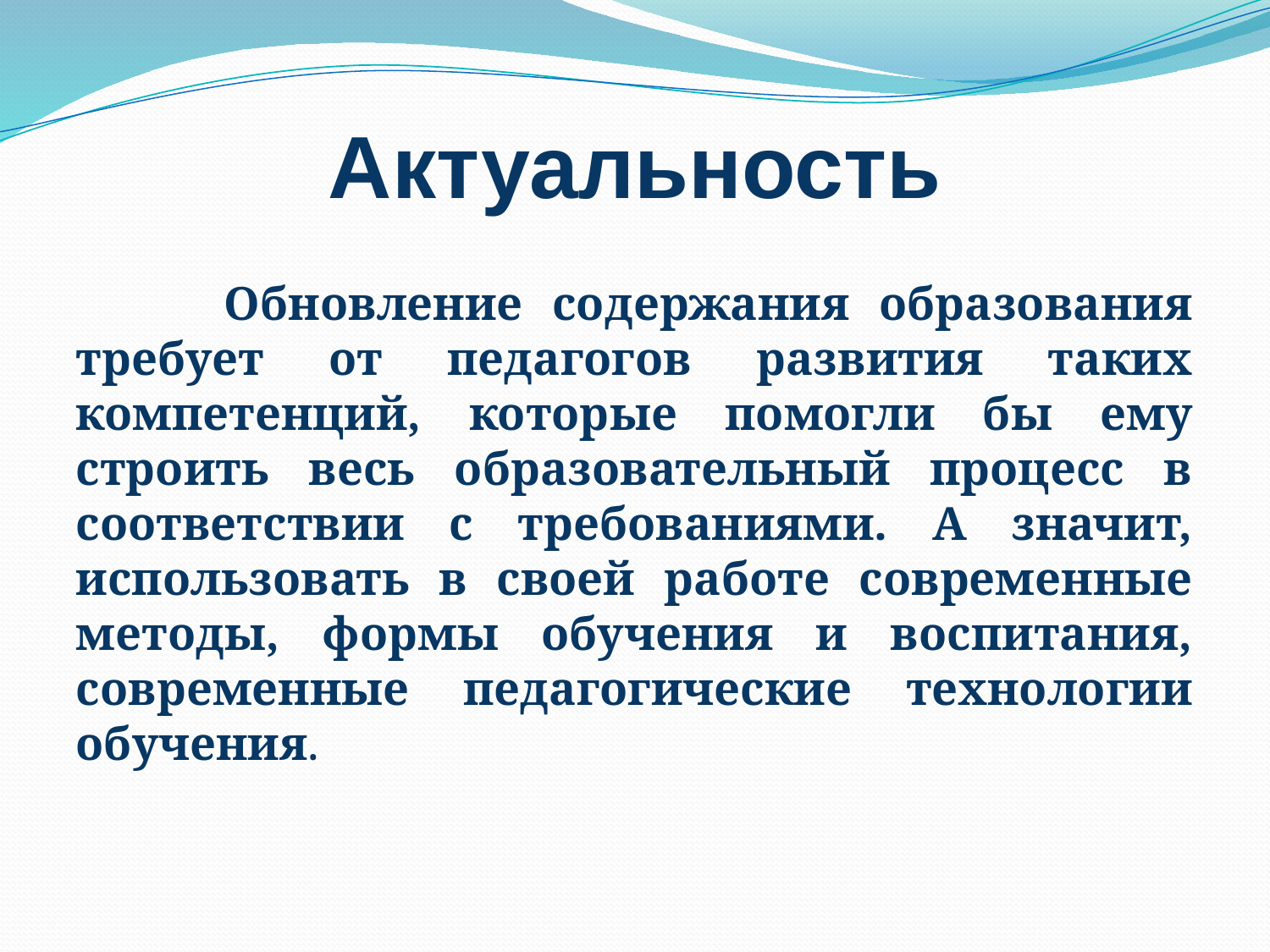

# Актуальность
     Обновление содержания образования требует от педагогов развития таких компетенций, которые помогли бы ему строить весь образовательный процесс в соответствии с требованиями. А значит, использовать в своей работе современные методы, формы обучения и воспитания, современные педагогические технологии обучения.